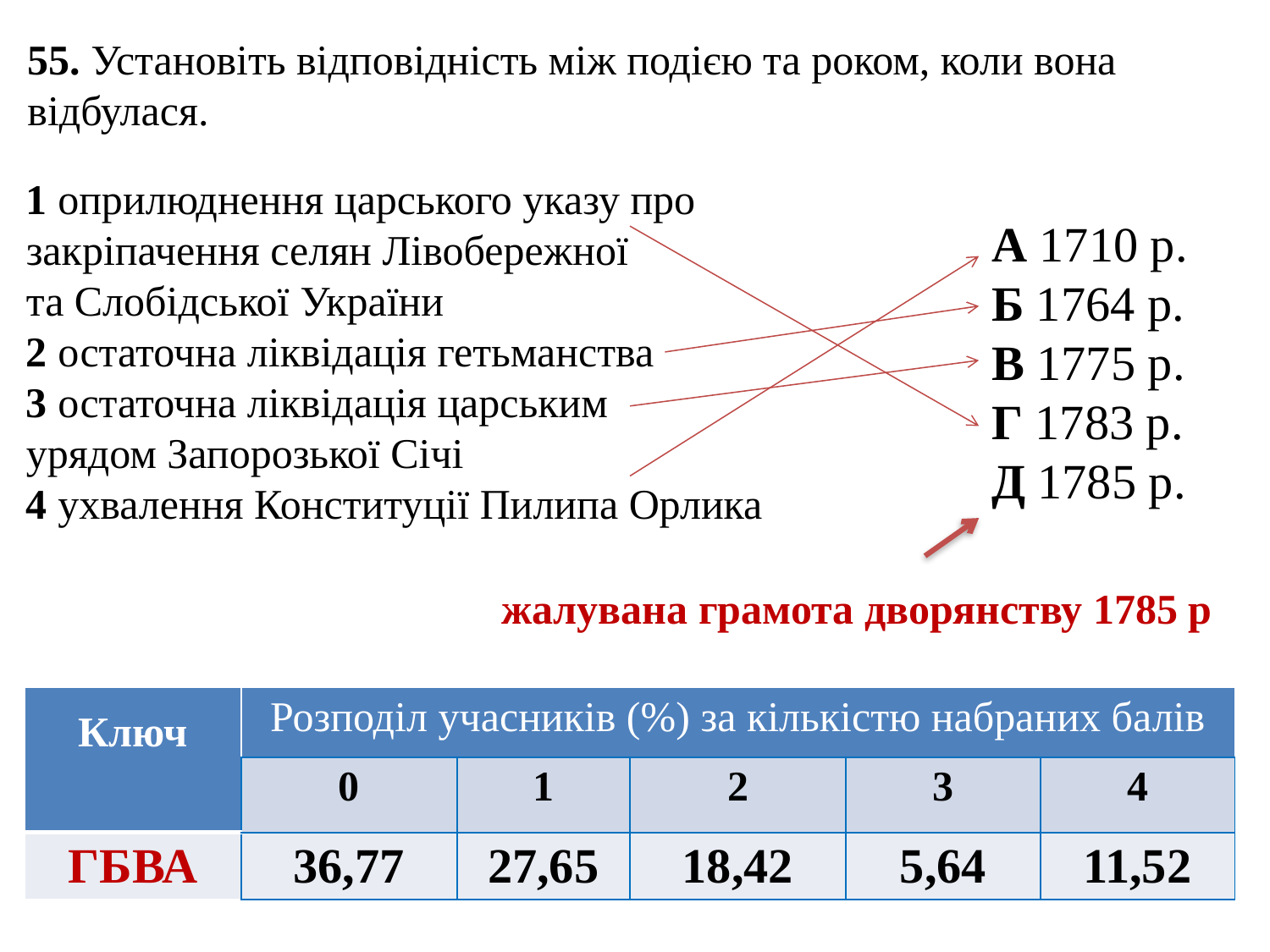

55. Установіть відповідність між подією та роком, коли вона відбулася.
1 оприлюднення царського указу про
закріпачення селян Лівобережної
та Слобідської України
2 остаточна ліквідація гетьманства
3 остаточна ліквідація царським
урядом Запорозької Січі
4 ухвалення Конституції Пилипа Орлика
А 1710 р.
Б 1764 р.
В 1775 р.
Г 1783 р.
Д 1785 р.
жалувана грамота дворянству 1785 р
| Ключ | Розподіл учасників (%) за кількістю набраних балів |  |  |  |  |
| --- | --- | --- | --- | --- | --- |
|  | 0 | 1 | 2 | 3 | 4 |
| ГБВА | 36,77 | 27,65 | 18,42 | 5,64 | 11,52 |